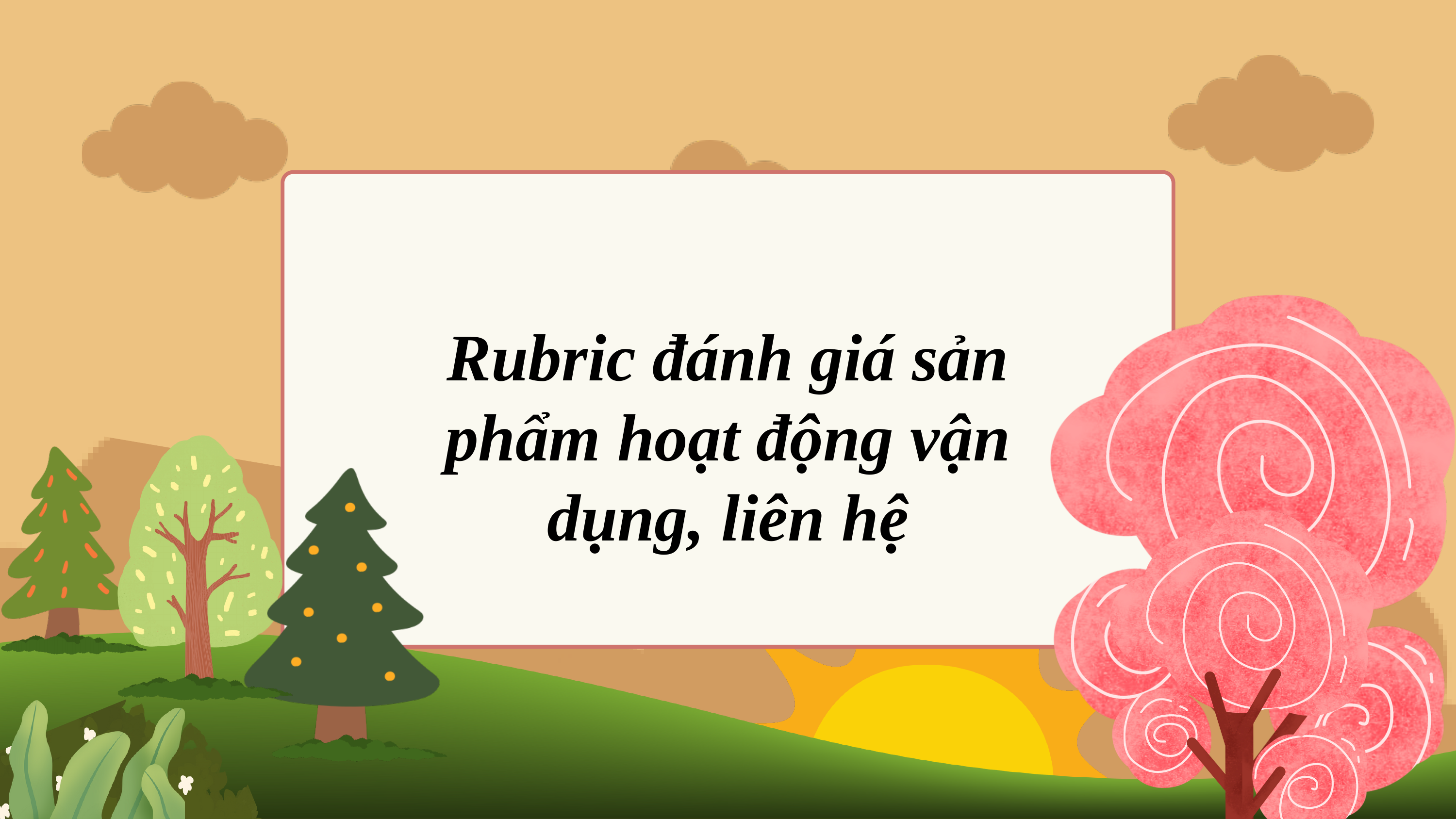

Rubric đánh giá sản phẩm hoạt động vận dụng, liên hệ